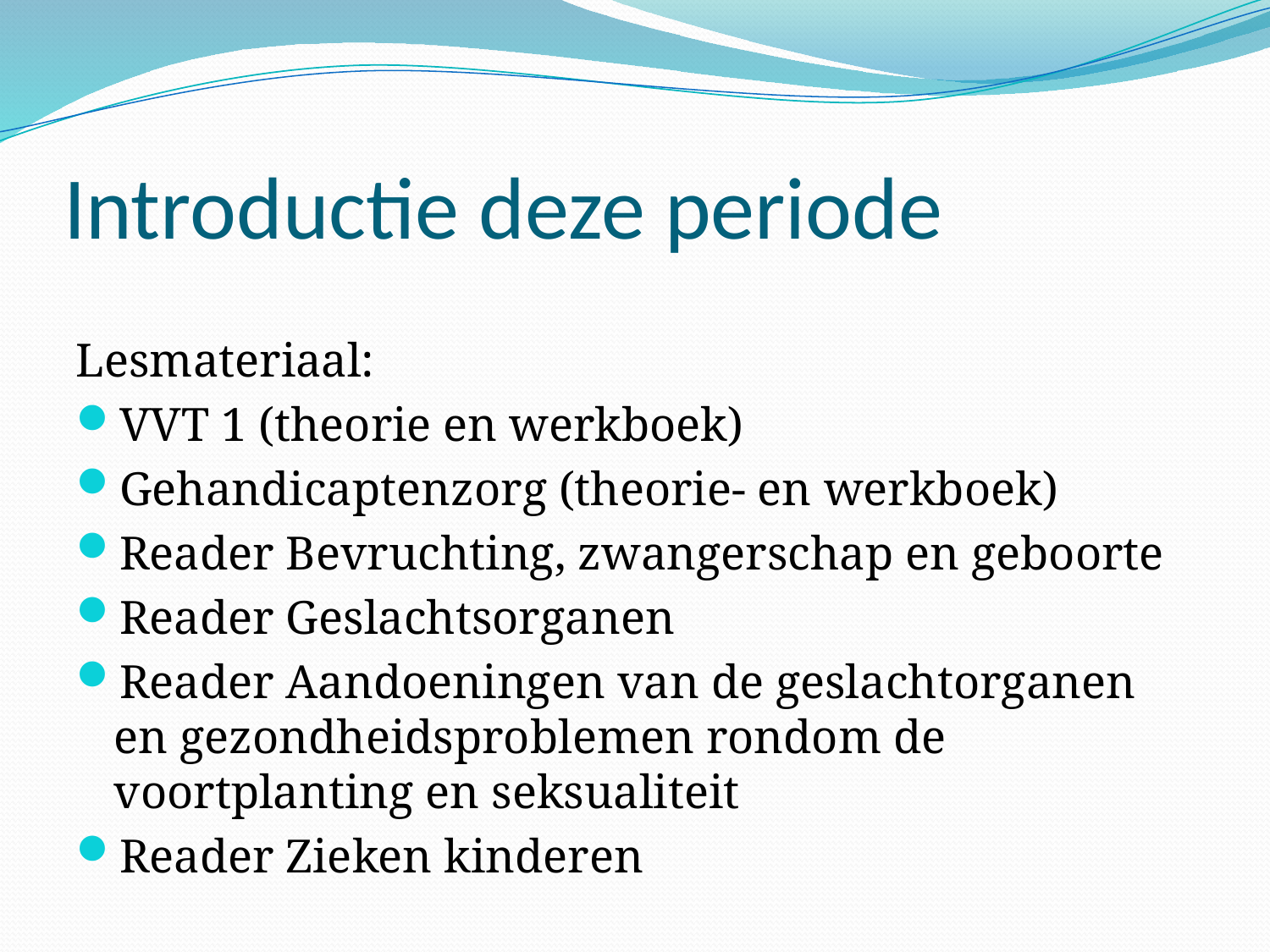

# Introductie deze periode
Lesmateriaal:
VVT 1 (theorie en werkboek)
Gehandicaptenzorg (theorie- en werkboek)
Reader Bevruchting, zwangerschap en geboorte
Reader Geslachtsorganen
Reader Aandoeningen van de geslachtorganen en gezondheidsproblemen rondom de voortplanting en seksualiteit
Reader Zieken kinderen